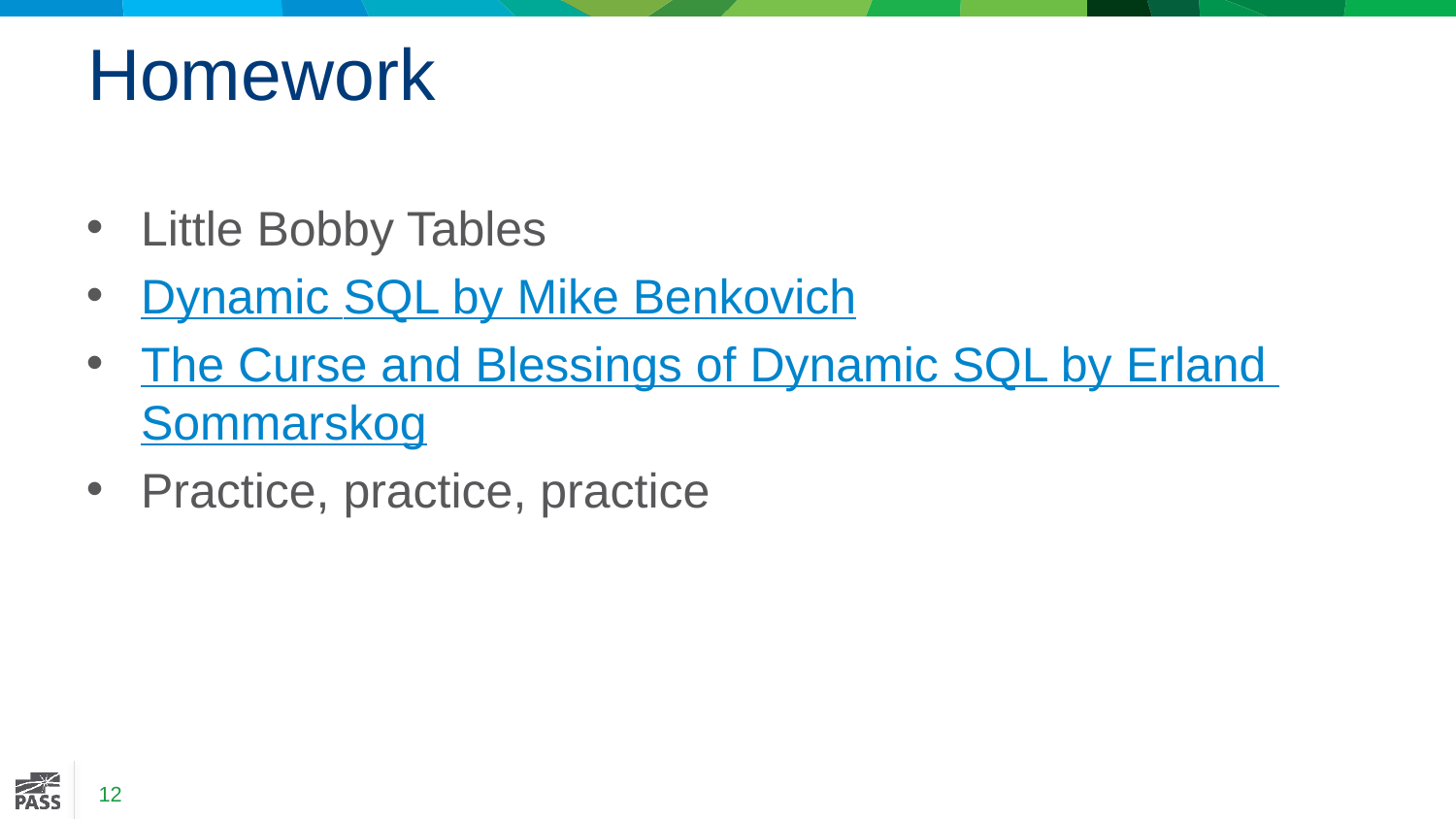

# Homework
Little Bobby Tables
Dynamic SQL by Mike Benkovich
The Curse and Blessings of Dynamic SQL by Erland Sommarskog
Practice, practice, practice

12